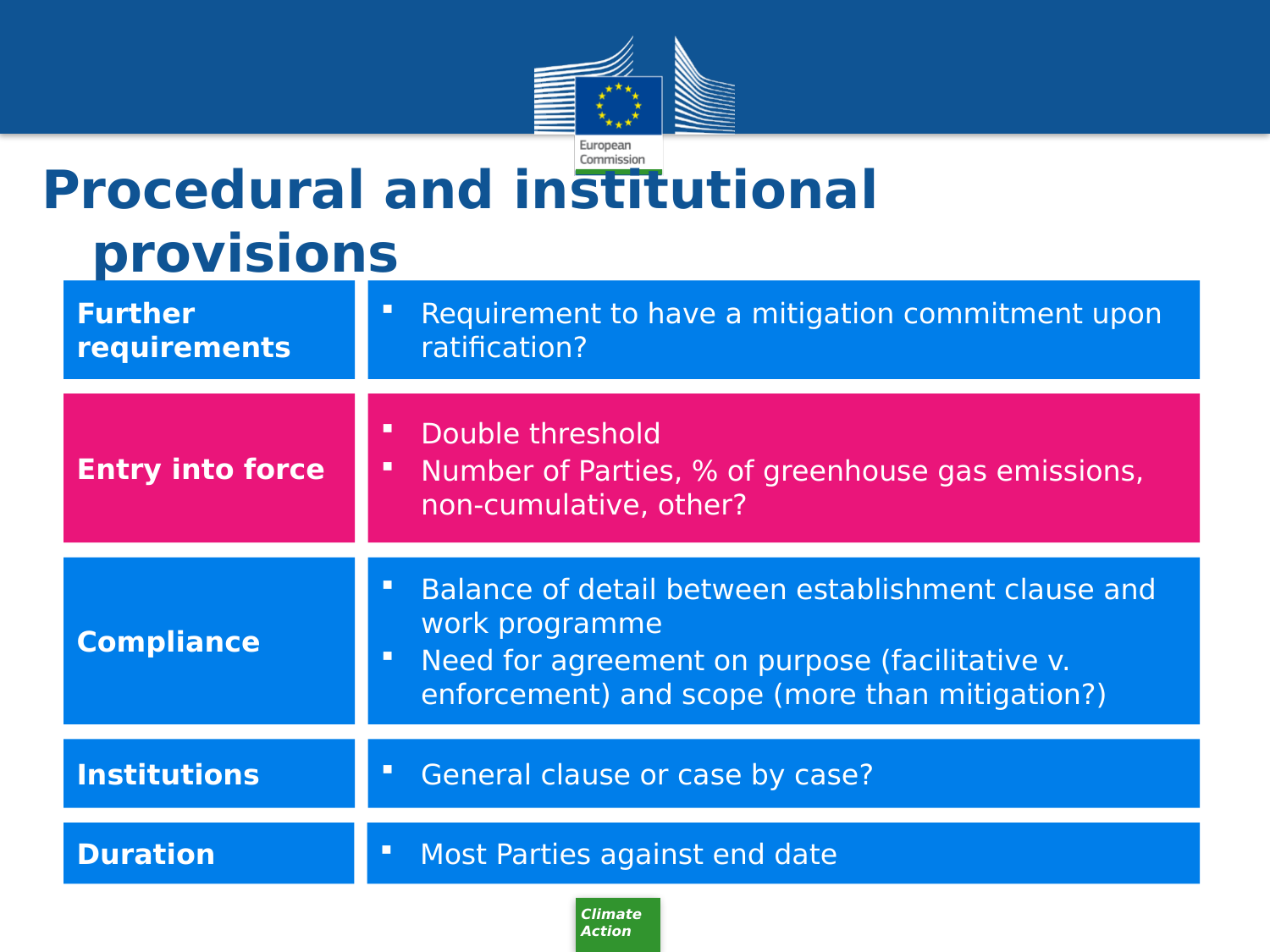

# Procedural and institutional provisions
Requirement to have a mitigation commitment upon ratification?
Further requirements
Entry into force
Double threshold
Number of Parties, % of greenhouse gas emissions, non-cumulative, other?
Compliance
Balance of detail between establishment clause and work programme
Need for agreement on purpose (facilitative v. enforcement) and scope (more than mitigation?)
Institutions
General clause or case by case?
Duration
Most Parties against end date